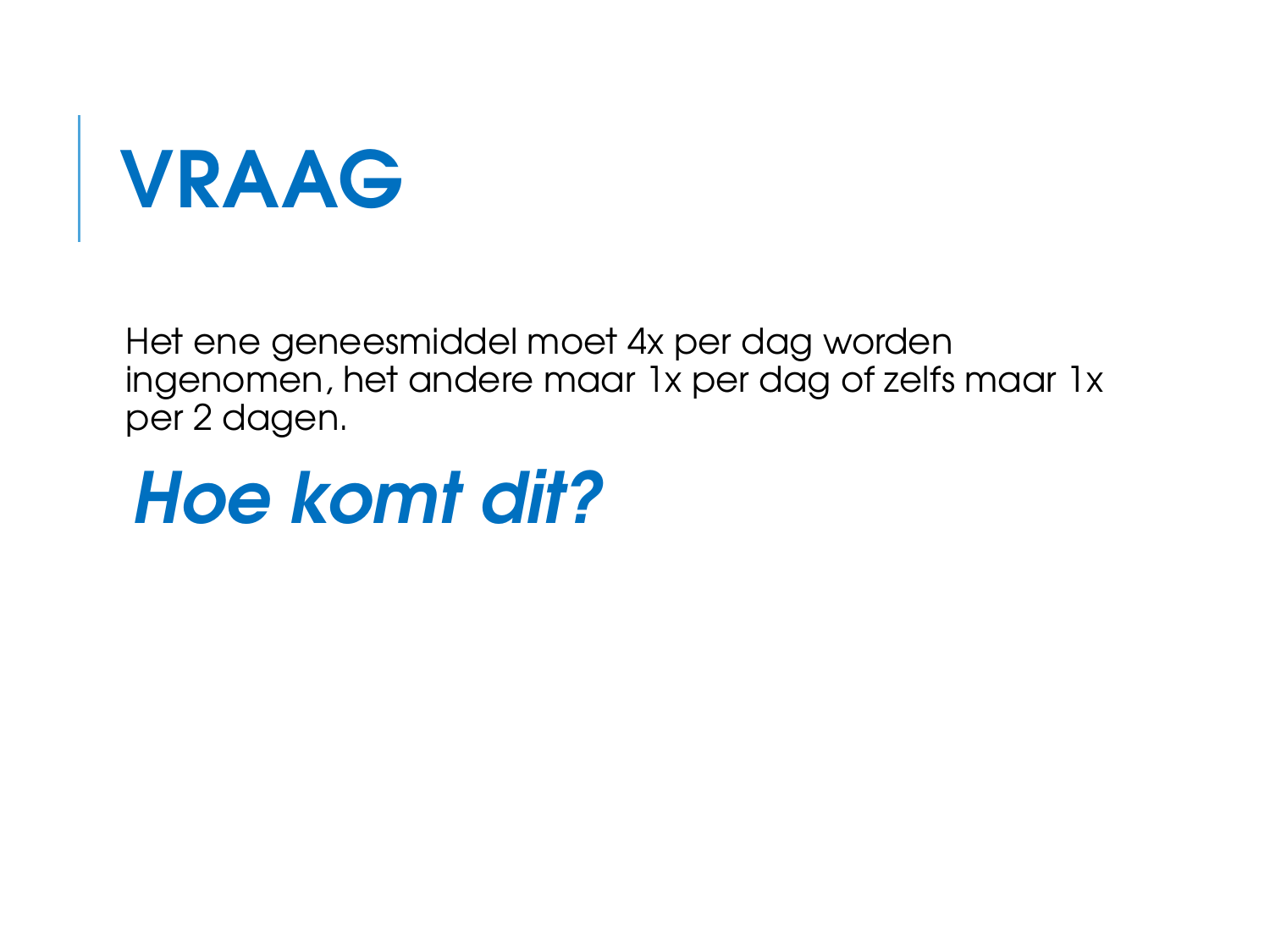

# Vraag
Het ene geneesmiddel moet 4x per dag worden ingenomen, het andere maar 1x per dag of zelfs maar 1x per 2 dagen.
Hoe komt dit?